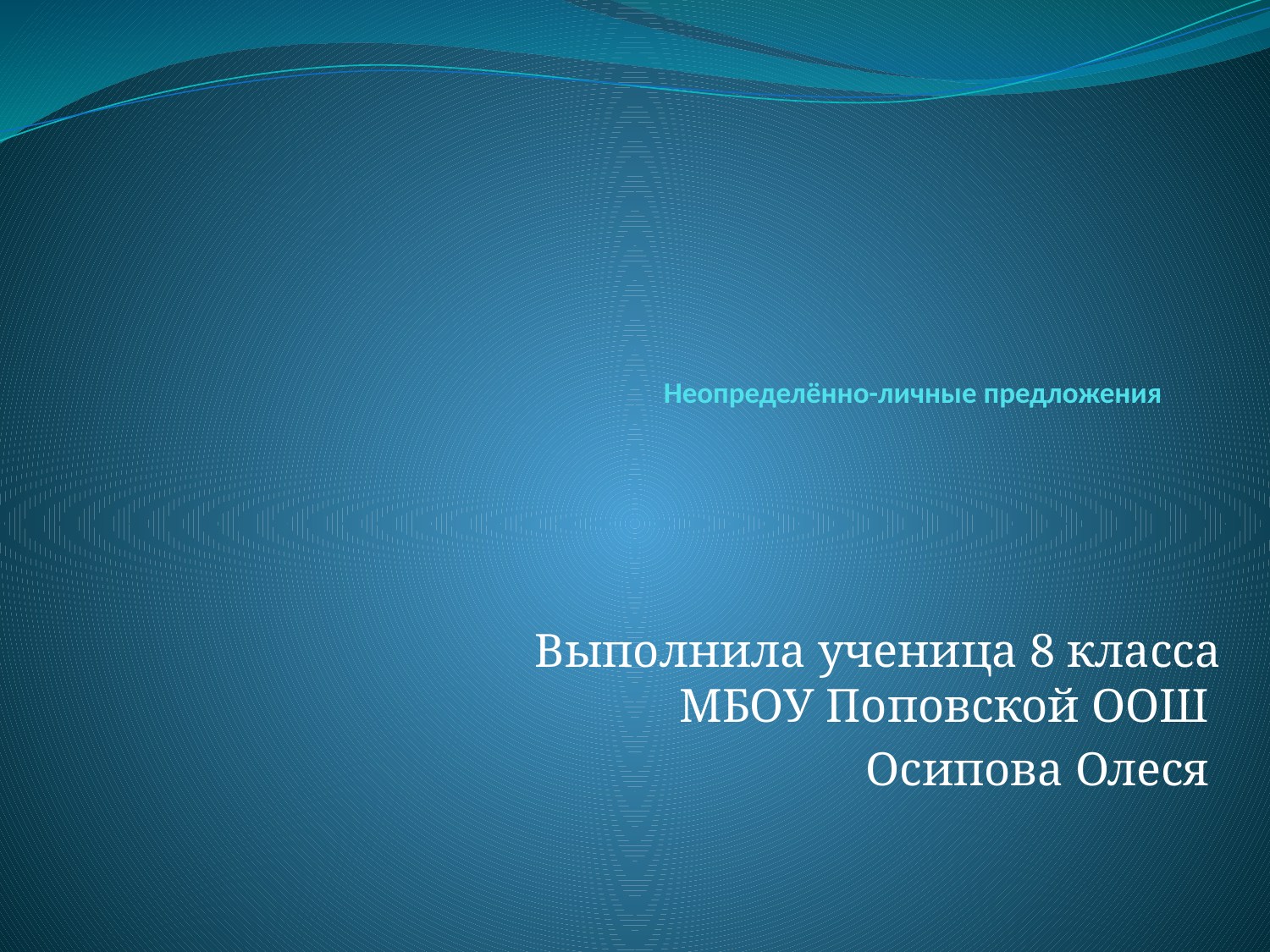

# Неопределённо-личные предложения
Выполнила ученица 8 класса МБОУ Поповской ООШ
Осипова Олеся